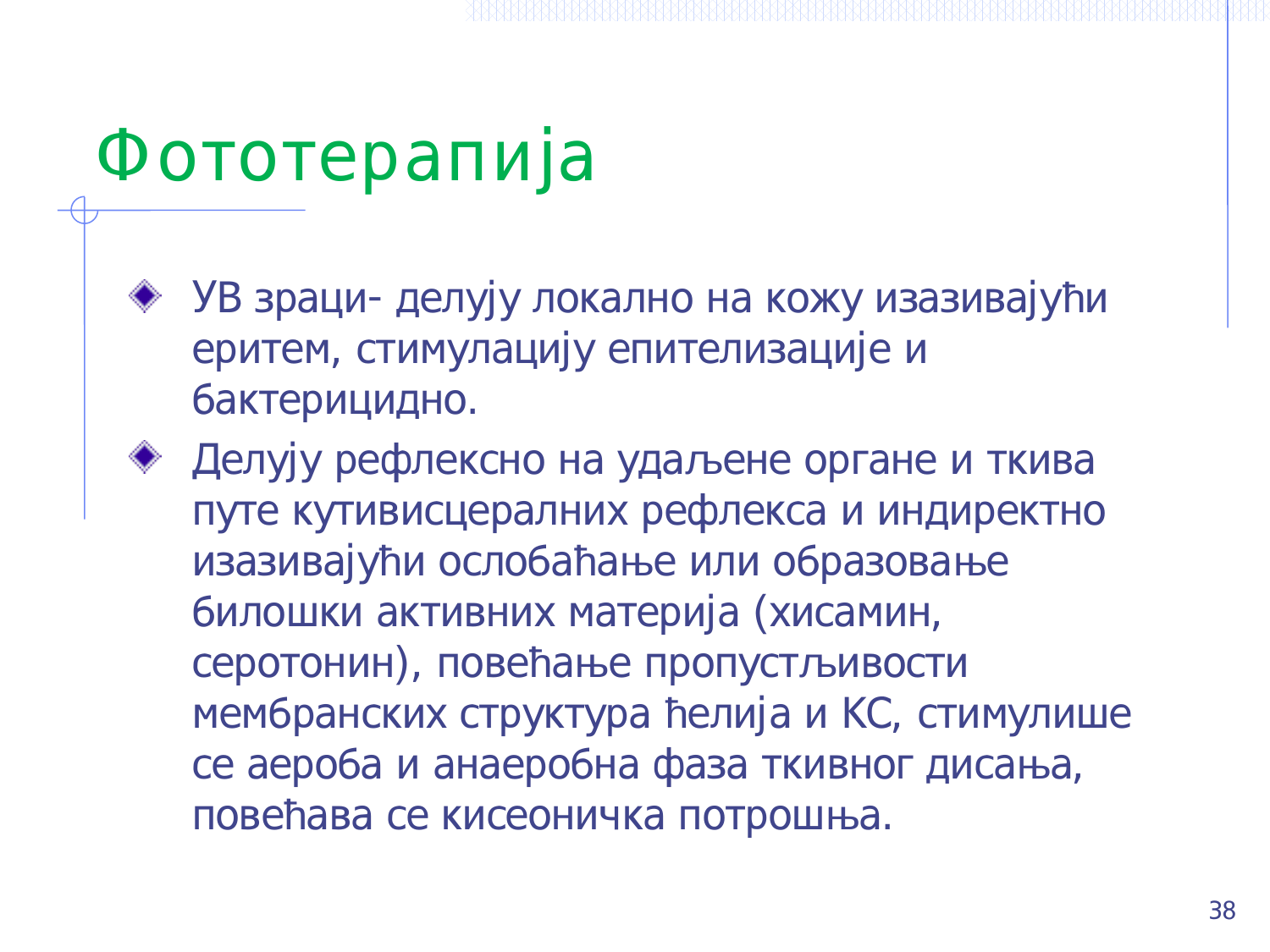

# Фототерапија
УВ зраци- делују локално на кожу изазивајући еритем, стимулацију епителизације и бактерицидно.
Делују рефлексно на удаљене органе и ткива путе кутивисцералних рефлекса и индиректно изазивајући ослобаћање или образовање билошки активних материја (хисамин, серотонин), повећање пропустљивости мембранских структура ћелија и КС, стимулише се аероба и анаеробна фаза ткивног дисања, повећава се кисеоничка потрошња.
38